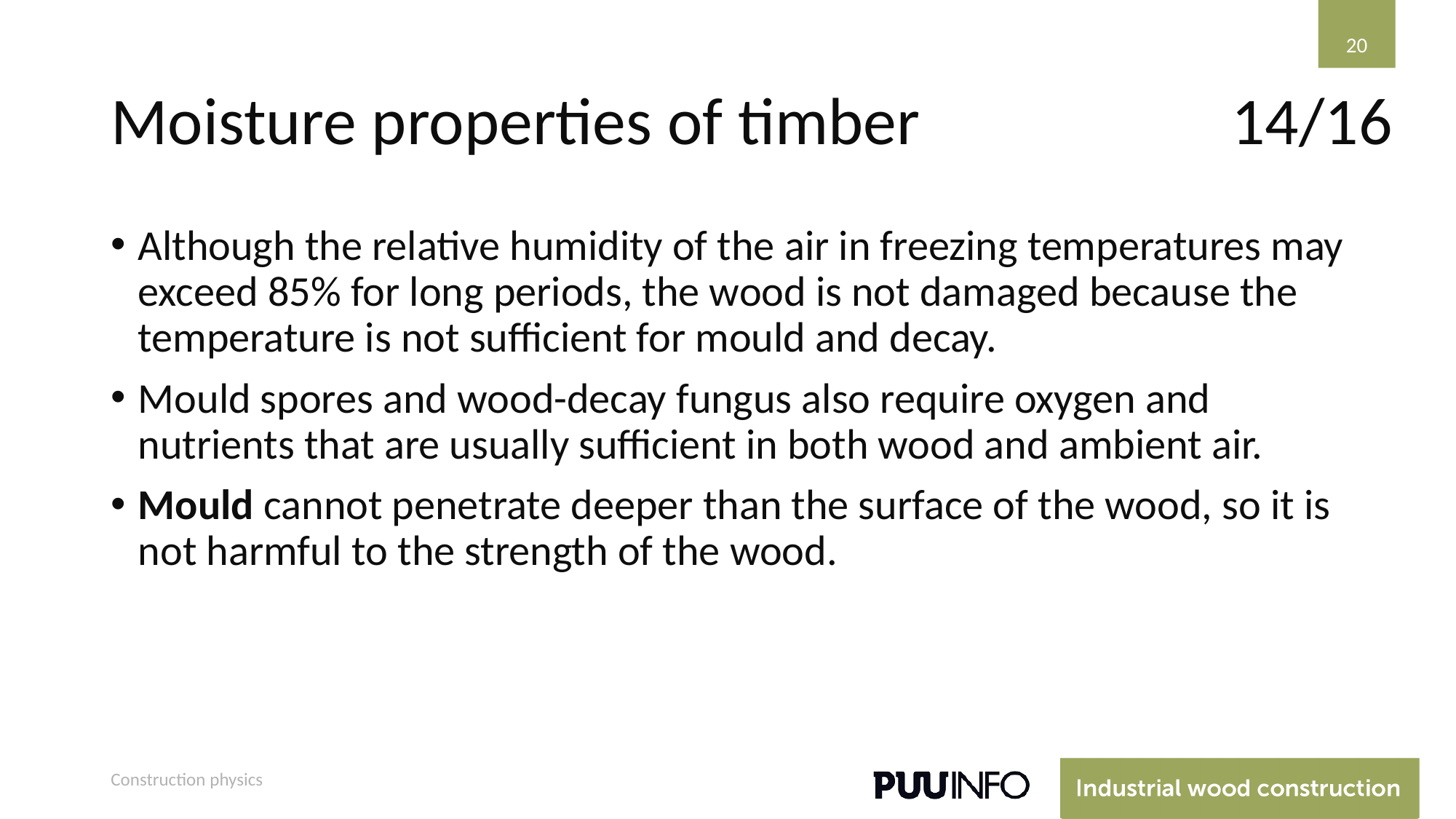

20
# Moisture properties of timber
14/16
Although the relative humidity of the air in freezing temperatures may exceed 85% for long periods, the wood is not damaged because the temperature is not sufficient for mould and decay.
Mould spores and wood-decay fungus also require oxygen and nutrients that are usually sufficient in both wood and ambient air.
Mould cannot penetrate deeper than the surface of the wood, so it is not harmful to the strength of the wood.
Construction physics